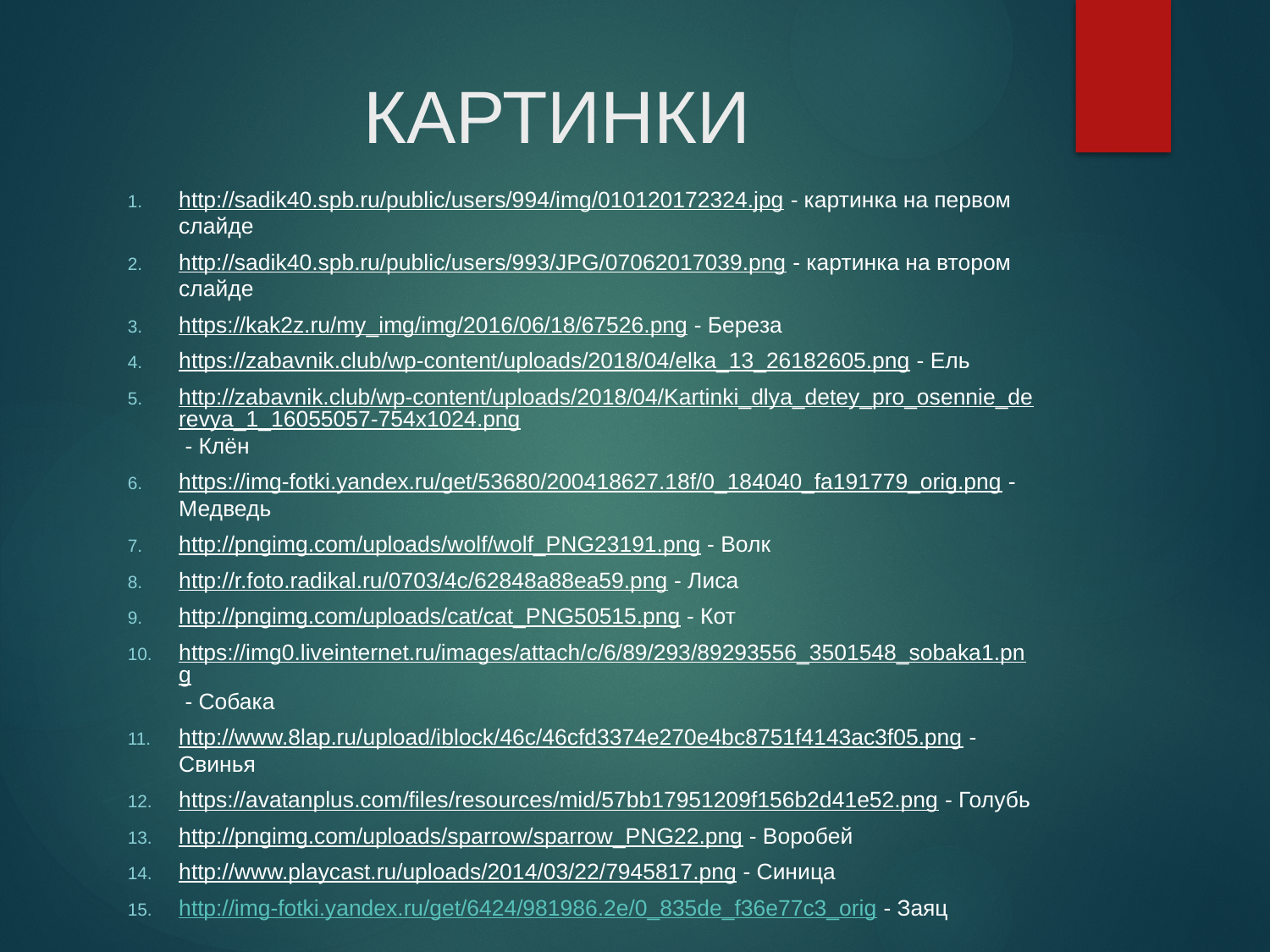

# КАРТИНКИ
http://sadik40.spb.ru/public/users/994/img/010120172324.jpg - картинка на первом слайде
http://sadik40.spb.ru/public/users/993/JPG/07062017039.png - картинка на втором слайде
https://kak2z.ru/my_img/img/2016/06/18/67526.png - Береза
https://zabavnik.club/wp-content/uploads/2018/04/elka_13_26182605.png - Ель
http://zabavnik.club/wp-content/uploads/2018/04/Kartinki_dlya_detey_pro_osennie_derevya_1_16055057-754x1024.png - Клён
https://img-fotki.yandex.ru/get/53680/200418627.18f/0_184040_fa191779_orig.png - Медведь
http://pngimg.com/uploads/wolf/wolf_PNG23191.png - Волк
http://r.foto.radikal.ru/0703/4c/62848a88ea59.png - Лиса
http://pngimg.com/uploads/cat/cat_PNG50515.png - Кот
https://img0.liveinternet.ru/images/attach/c/6/89/293/89293556_3501548_sobaka1.png - Собака
http://www.8lap.ru/upload/iblock/46c/46cfd3374e270e4bc8751f4143ac3f05.png - Свинья
https://avatanplus.com/files/resources/mid/57bb17951209f156b2d41e52.png - Голубь
http://pngimg.com/uploads/sparrow/sparrow_PNG22.png - Воробей
http://www.playcast.ru/uploads/2014/03/22/7945817.png - Синица
http://img-fotki.yandex.ru/get/6424/981986.2e/0_835de_f36e77c3_orig - Заяц